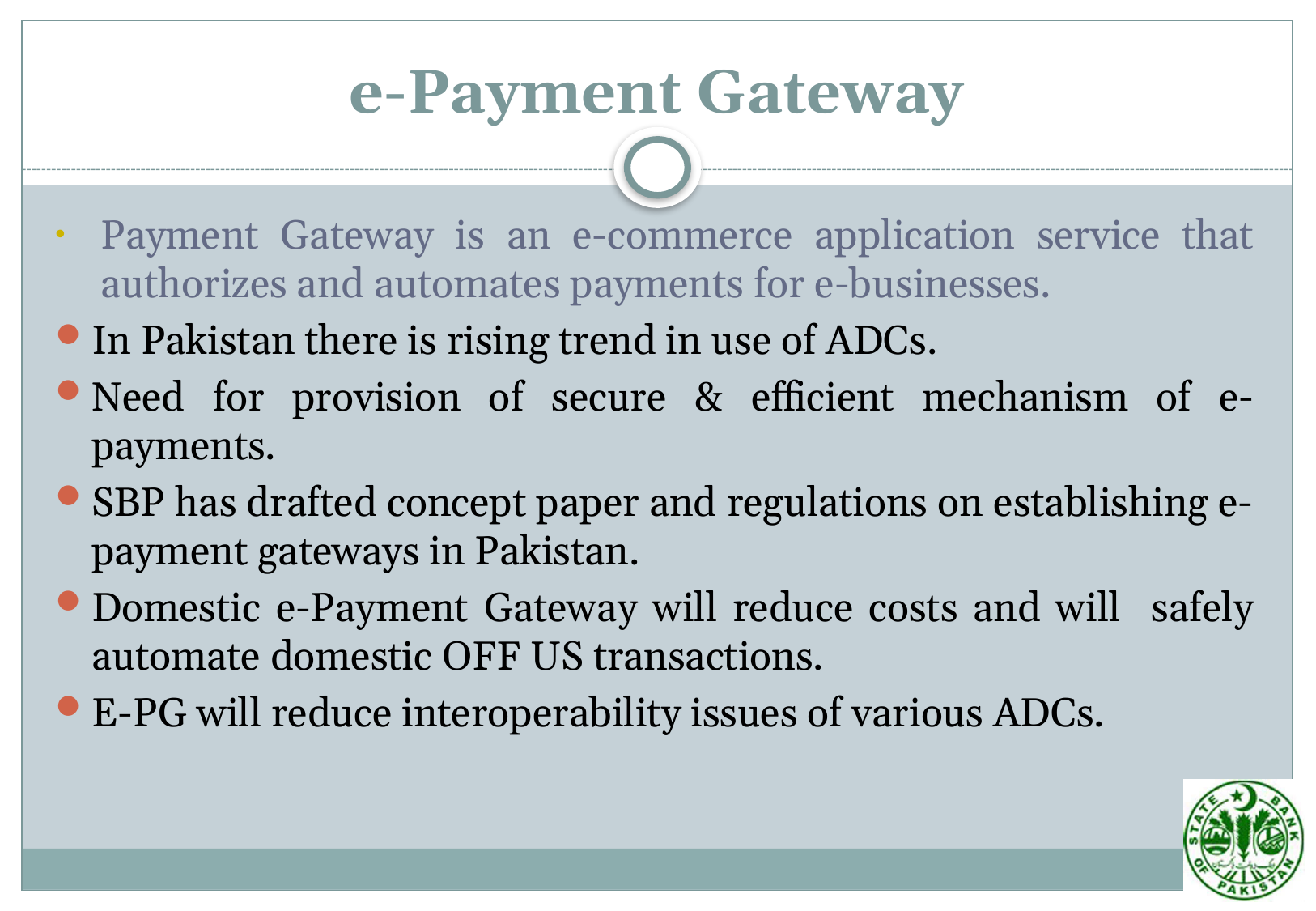

# e-Payment Gateway
Payment Gateway is an e-commerce application service that authorizes and automates payments for e-businesses.
In Pakistan there is rising trend in use of ADCs.
Need for provision of secure & efficient mechanism of e-payments.
SBP has drafted concept paper and regulations on establishing e-payment gateways in Pakistan.
Domestic e-Payment Gateway will reduce costs and will  safely automate domestic OFF US transactions.
E-PG will reduce interoperability issues of various ADCs.